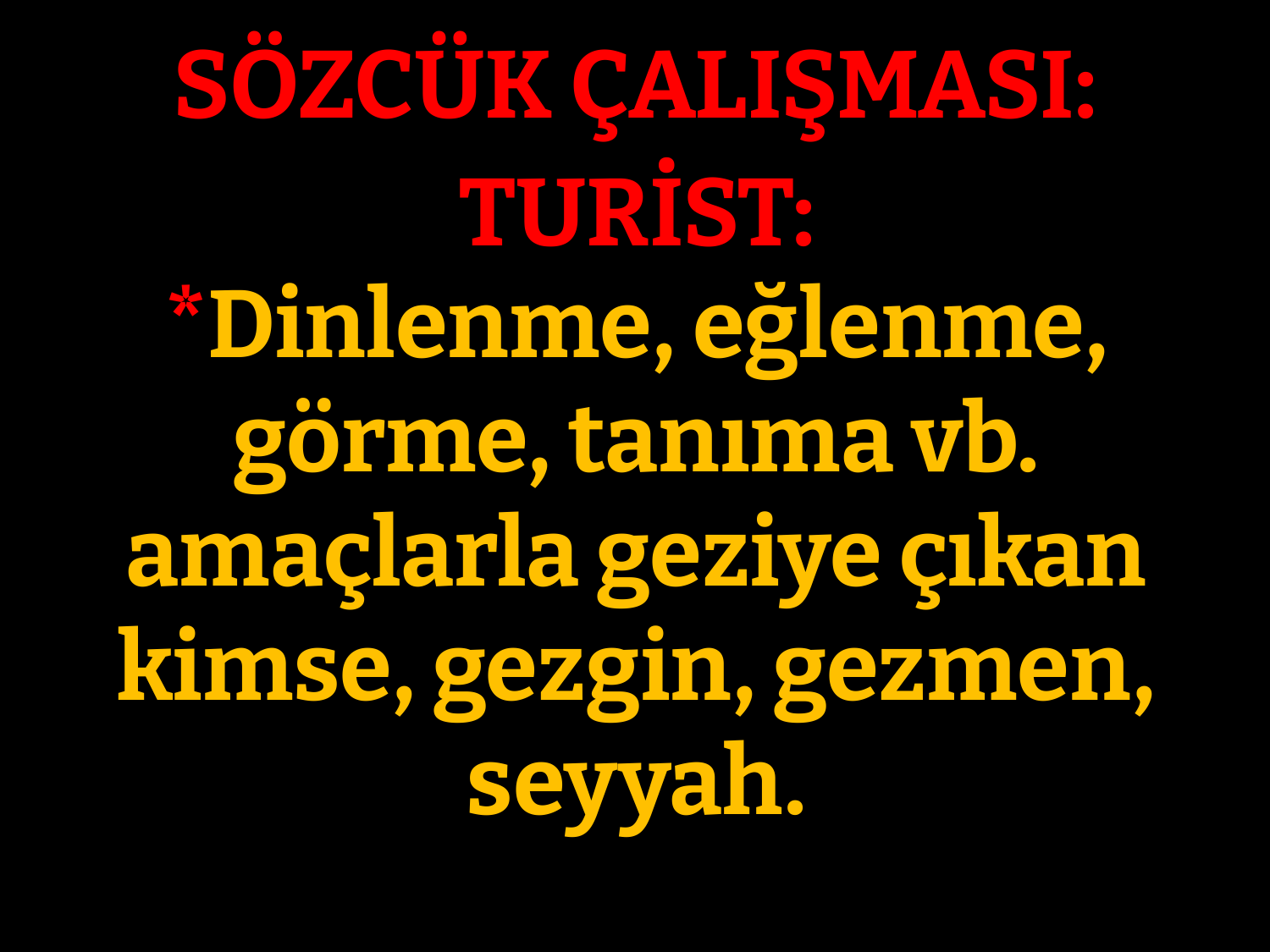

SÖZCÜK ÇALIŞMASI:
TURİST:
*Dinlenme, eğlenme, görme, tanıma vb. amaçlarla geziye çıkan kimse, gezgin, gezmen, seyyah.